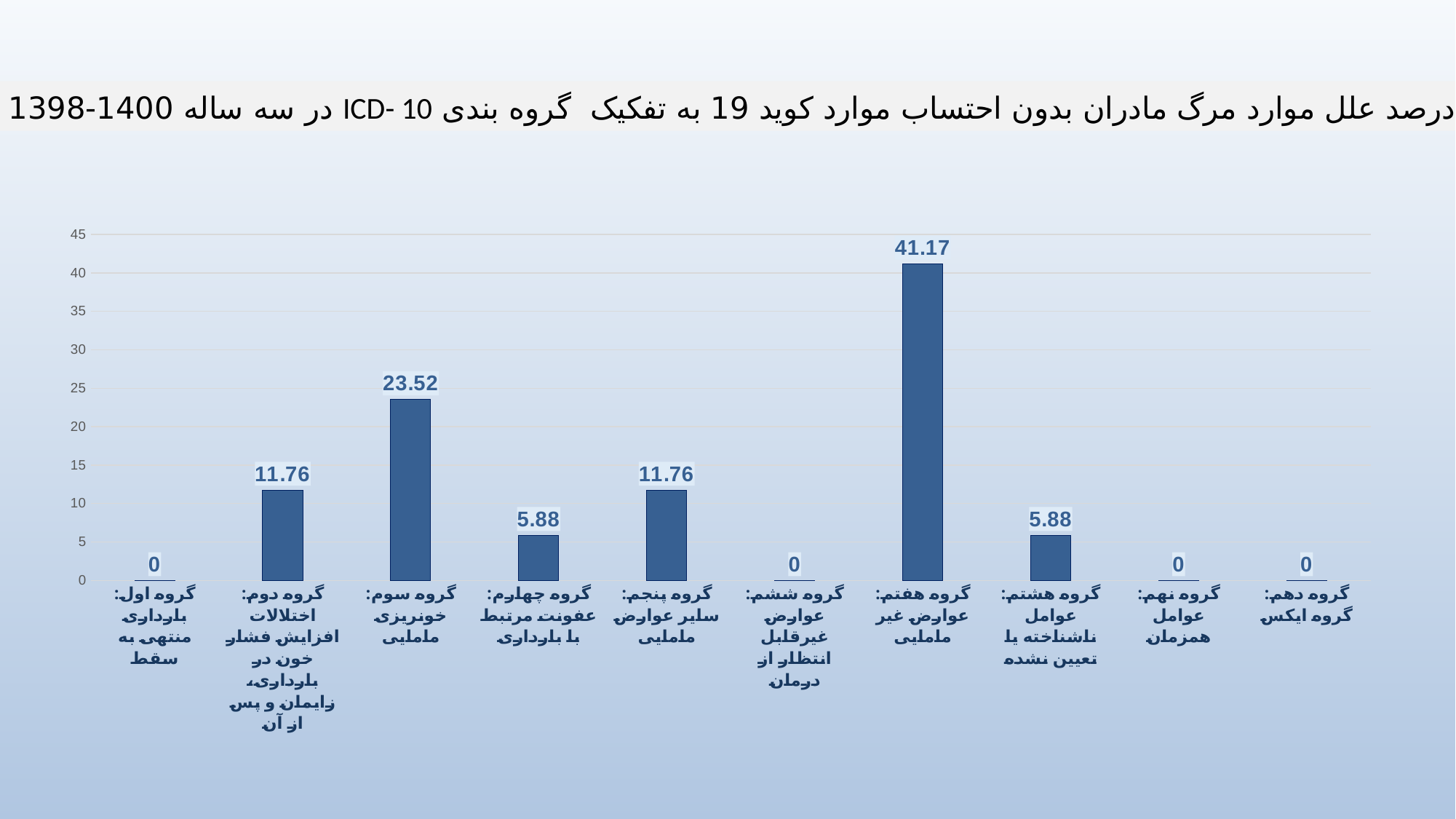

درصد علل موارد مرگ مادران بدون احتساب موارد کوید 19 به تفکیک  گروه بندی ICD- 10 در سه ساله 1400-1398

### Chart

| Category | درصد  |
|---|---|
| گروه اول: بارداری منتهی به سقط | 0.0 |
| گروه دوم: اختلالات افزایش فشار خون در بارداری، زایمان و پس از آن | 11.76 |
| گروه سوم: خونریزی مامایی | 23.52 |
| گروه چهارم: عفونت مرتبط با بارداری | 5.88 |
| گروه پنجم: سایر عوارض مامایی | 11.76 |
| گروه ششم: عوارض غیرقابل انتظار از درمان | 0.0 |
| گروه هفتم: عوارض غیر مامایی | 41.17 |
| گروه هشتم: عوامل ناشناخته یا تعیین نشده | 5.88 |
| گروه نهم: عوامل همزمان | 0.0 |
| گروه دهم: گروه ایکس | 0.0 |